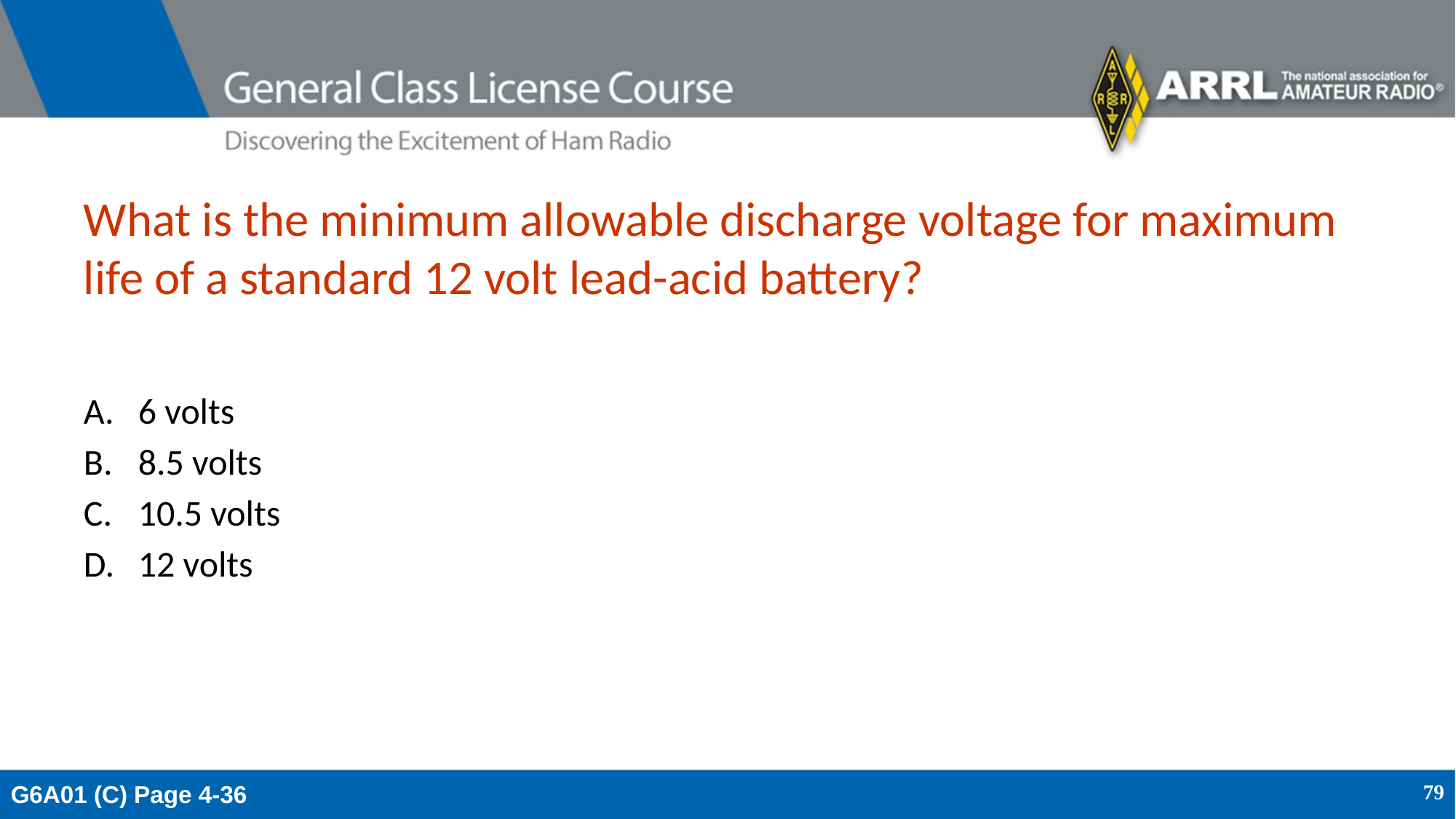

# What is the minimum allowable discharge voltage for maximum life of a standard 12 volt lead-acid battery?
6 volts
8.5 volts
10.5 volts
12 volts
G6A01 (C) Page 4-36
79